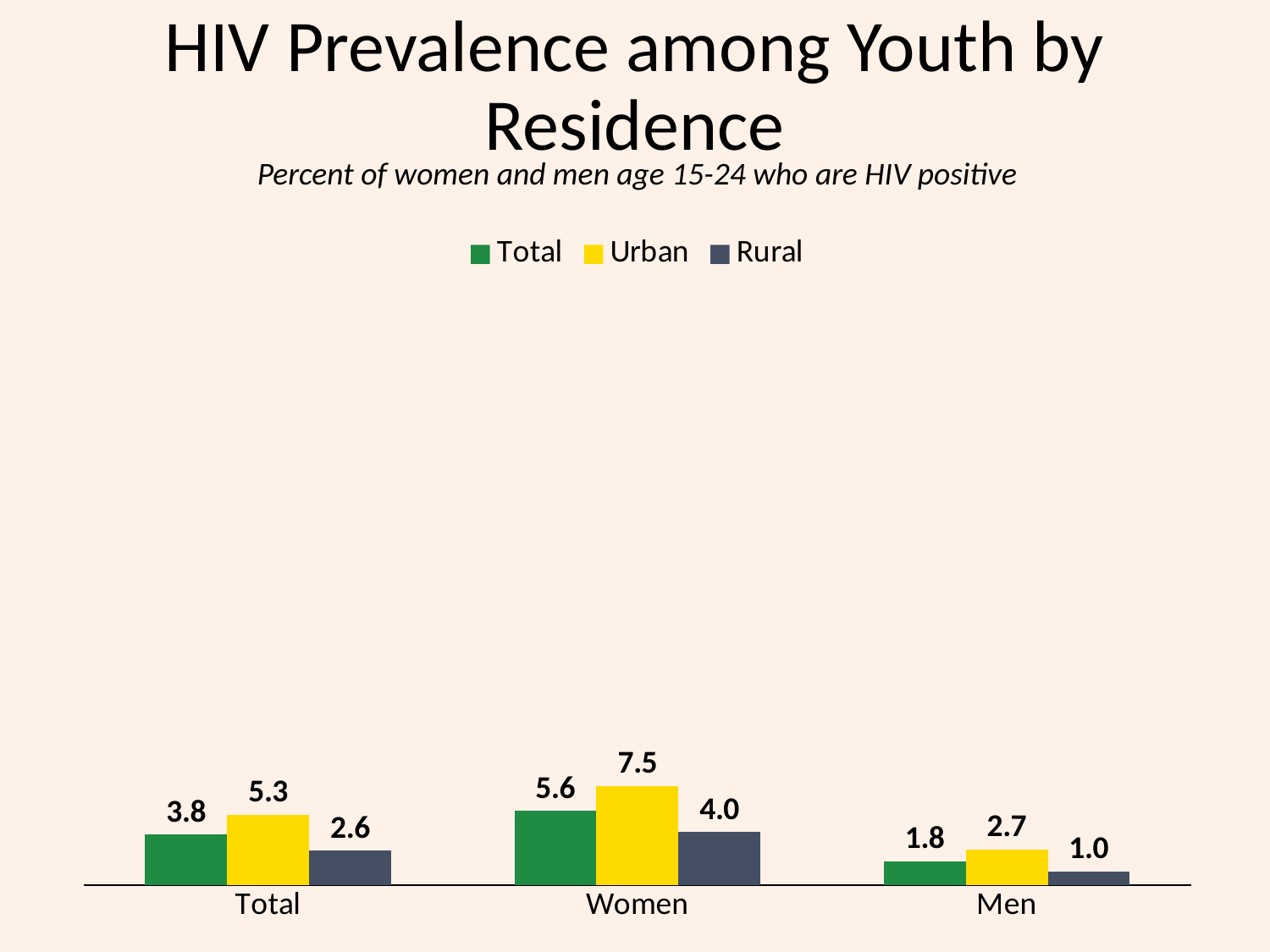

# HIV Prevalence among Youth by Residence
Percent of women and men age 15-24 who are HIV positive

### Chart

| Category | Total | Urban | Rural |
|---|---|---|---|
| Total | 3.8 | 5.3 | 2.6 |
| Women | 5.6 | 7.5 | 4.0 |
| Men | 1.8 | 2.7 | 1.0 |